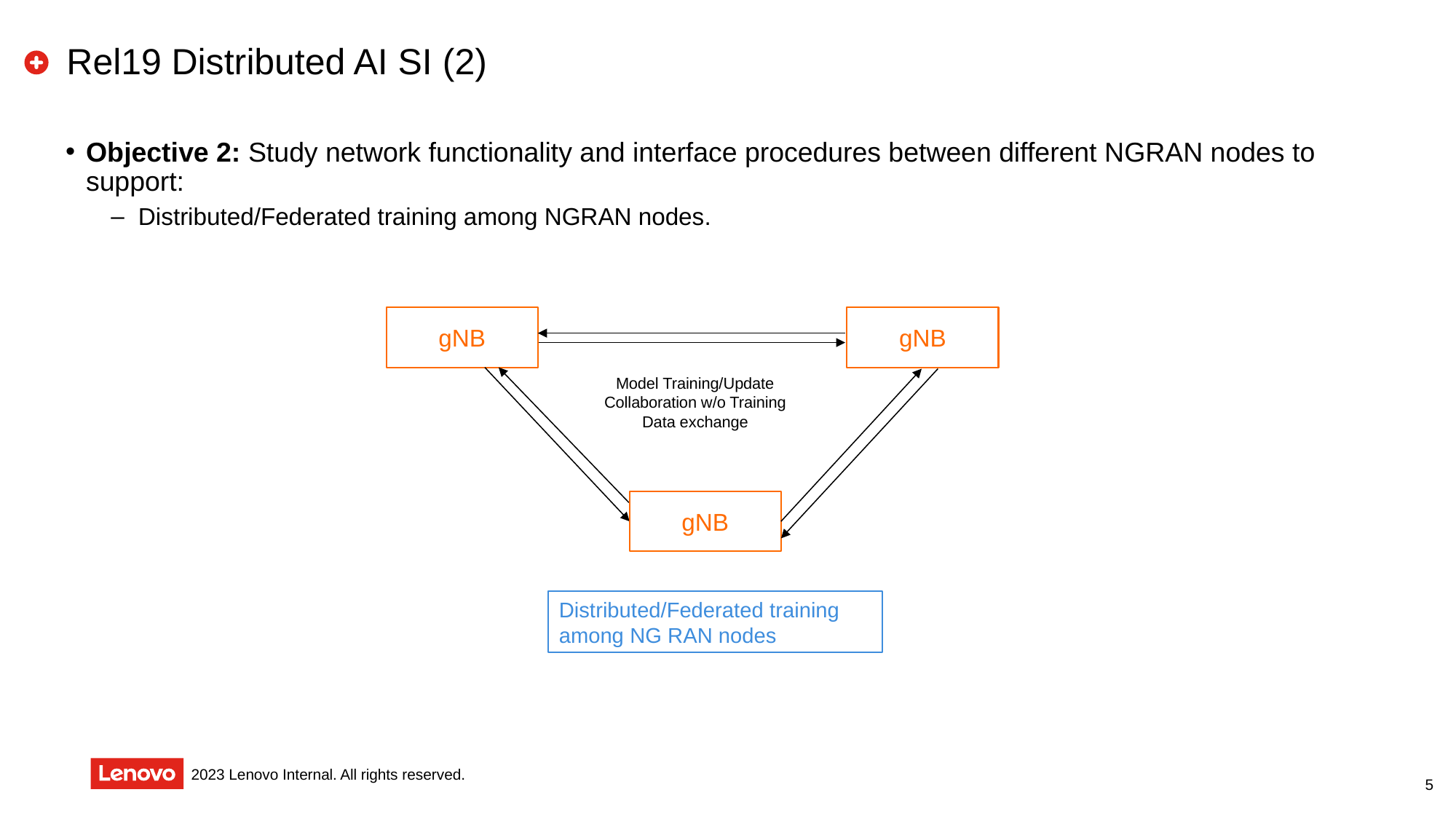

# Rel19 Distributed AI SI (2)
Objective 2: Study network functionality and interface procedures between different NGRAN nodes to support:
Distributed/Federated training among NGRAN nodes.
gNB
gNB
Model Training/Update Collaboration w/o Training Data exchange
gNB
Distributed/Federated training among NG RAN nodes